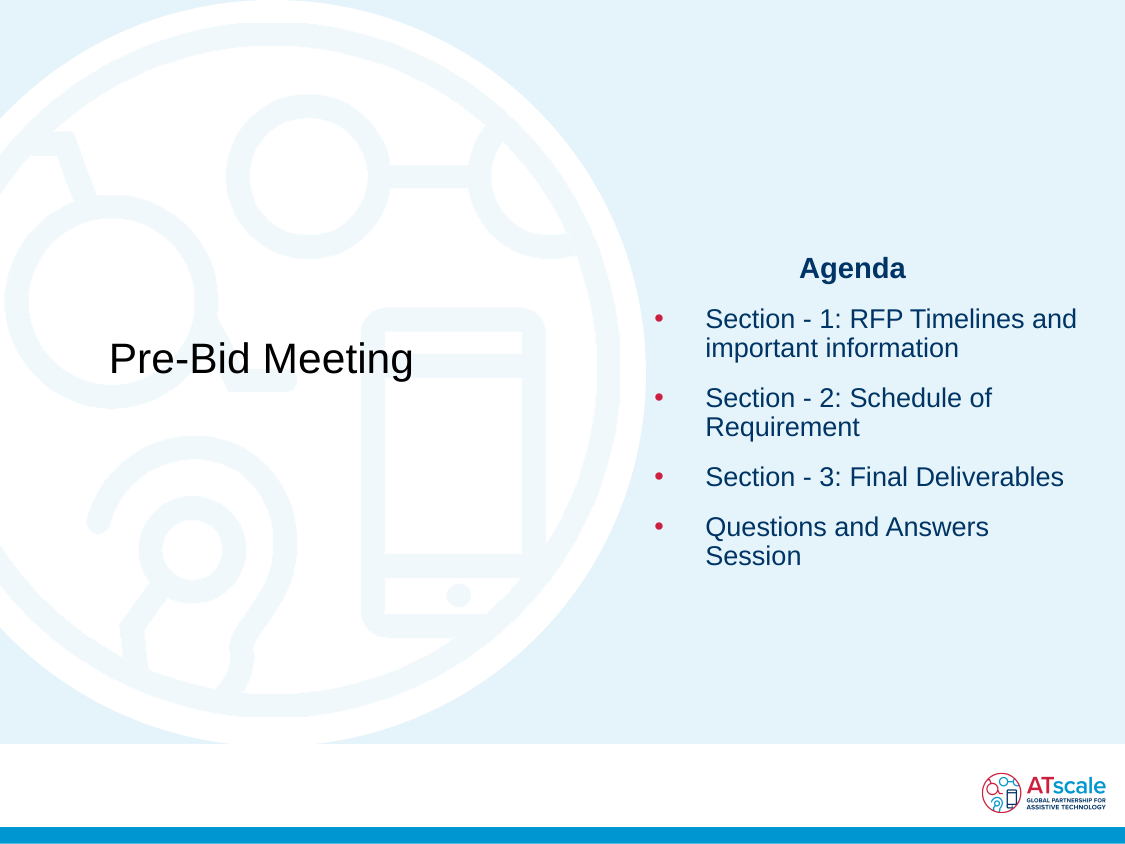

Agenda
Section - 1: RFP Timelines and important information
Section - 2: Schedule of Requirement
Section - 3: Final Deliverables
Questions and Answers Session
# Pre-Bid Meeting